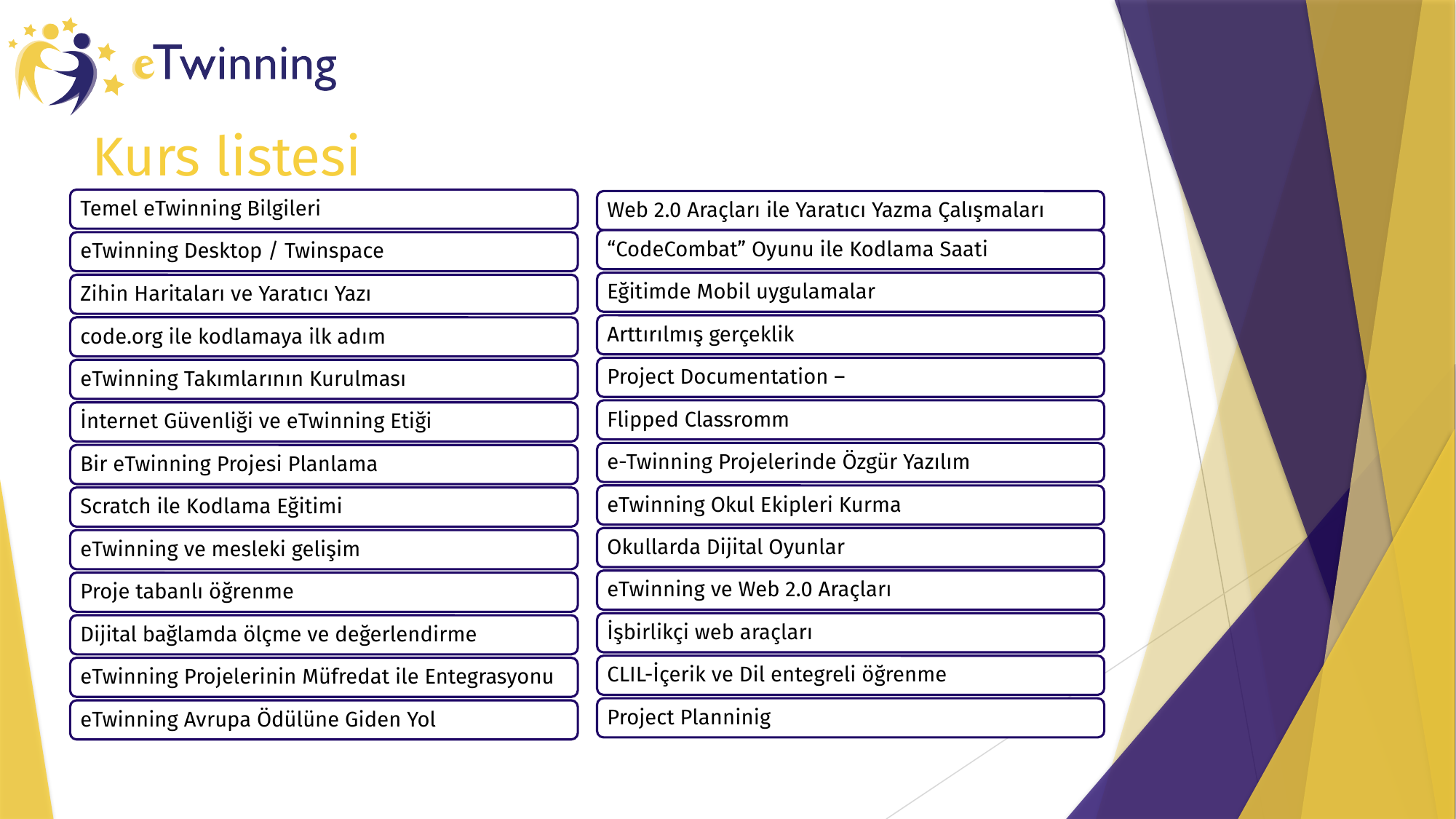

# Kurs listesi
Web 2.0 Araçları ile Yaratıcı Yazma Çalışmaları
“CodeCombat” Oyunu ile Kodlama Saati
Eğitimde Mobil uygulamalar
Arttırılmış gerçeklik
Project Documentation –
Flipped Classromm
e-Twinning Projelerinde Özgür Yazılım
eTwinning Okul Ekipleri Kurma
Okullarda Dijital Oyunlar
eTwinning ve Web 2.0 Araçları
İşbirlikçi web araçları
CLIL-İçerik ve Dil entegreli öğrenme
Project Planninig
Temel eTwinning Bilgileri
eTwinning Desktop / Twinspace
Zihin Haritaları ve Yaratıcı Yazı
code.org ile kodlamaya ilk adım
eTwinning Takımlarının Kurulması
İnternet Güvenliği ve eTwinning Etiği
Bir eTwinning Projesi Planlama
Scratch ile Kodlama Eğitimi
eTwinning ve mesleki gelişim
Proje tabanlı öğrenme
Dijital bağlamda ölçme ve değerlendirme
eTwinning Projelerinin Müfredat ile Entegrasyonu
eTwinning Avrupa Ödülüne Giden Yol